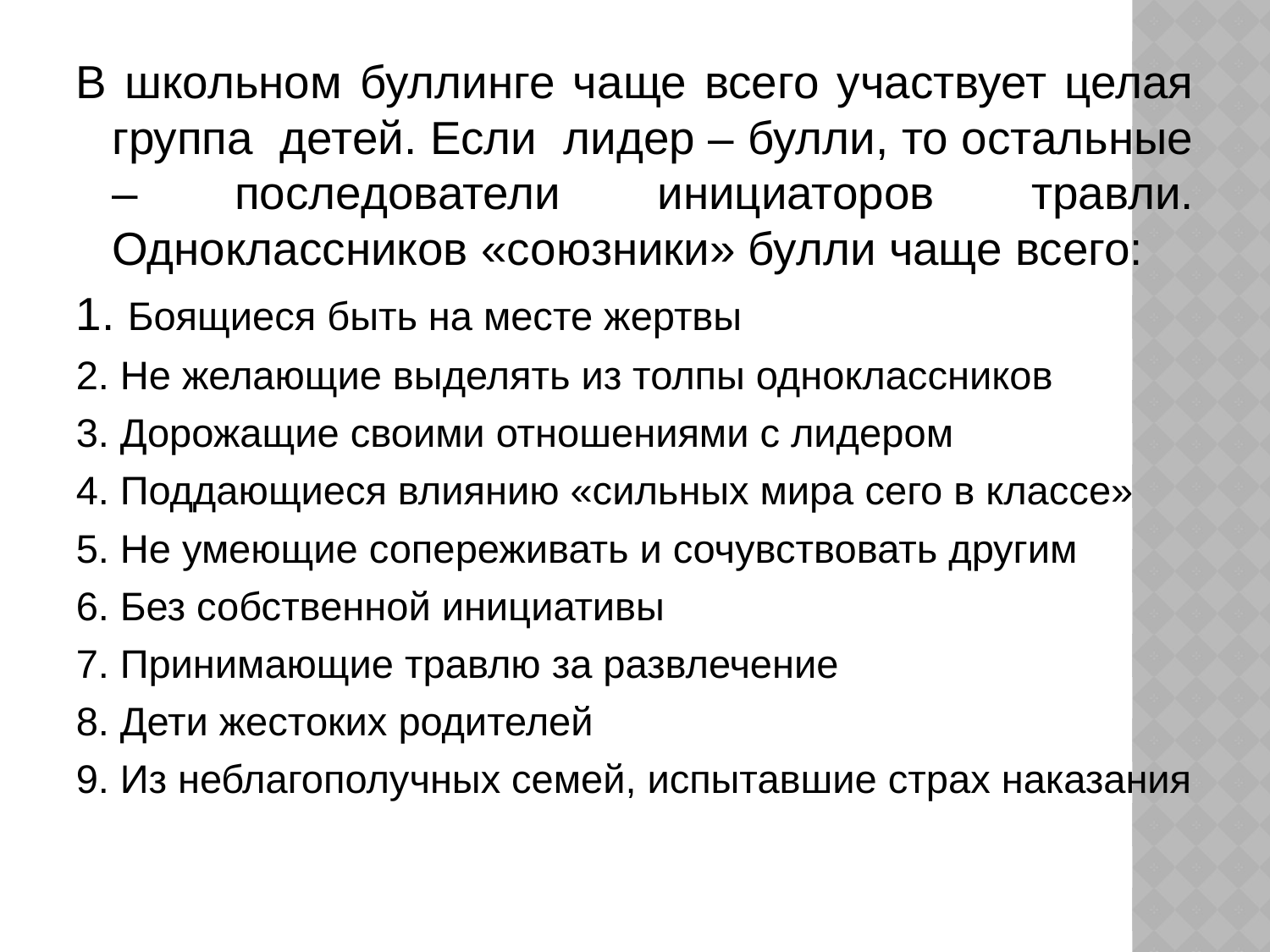

#
В школьном буллинге чаще всего участвует целая группа  детей. Если  лидер – булли, то остальные – последователи инициаторов травли. Одноклассников «союзники» булли чаще всего:
1. Боящиеся быть на месте жертвы
2. Не желающие выделять из толпы одноклассников
3. Дорожащие своими отношениями с лидером
4. Поддающиеся влиянию «сильных мира сего в классе»
5. Не умеющие сопереживать и сочувствовать другим
6. Без собственной инициативы
7. Принимающие травлю за развлечение
8. Дети жестоких родителей
9. Из неблагополучных семей, испытавшие страх наказания